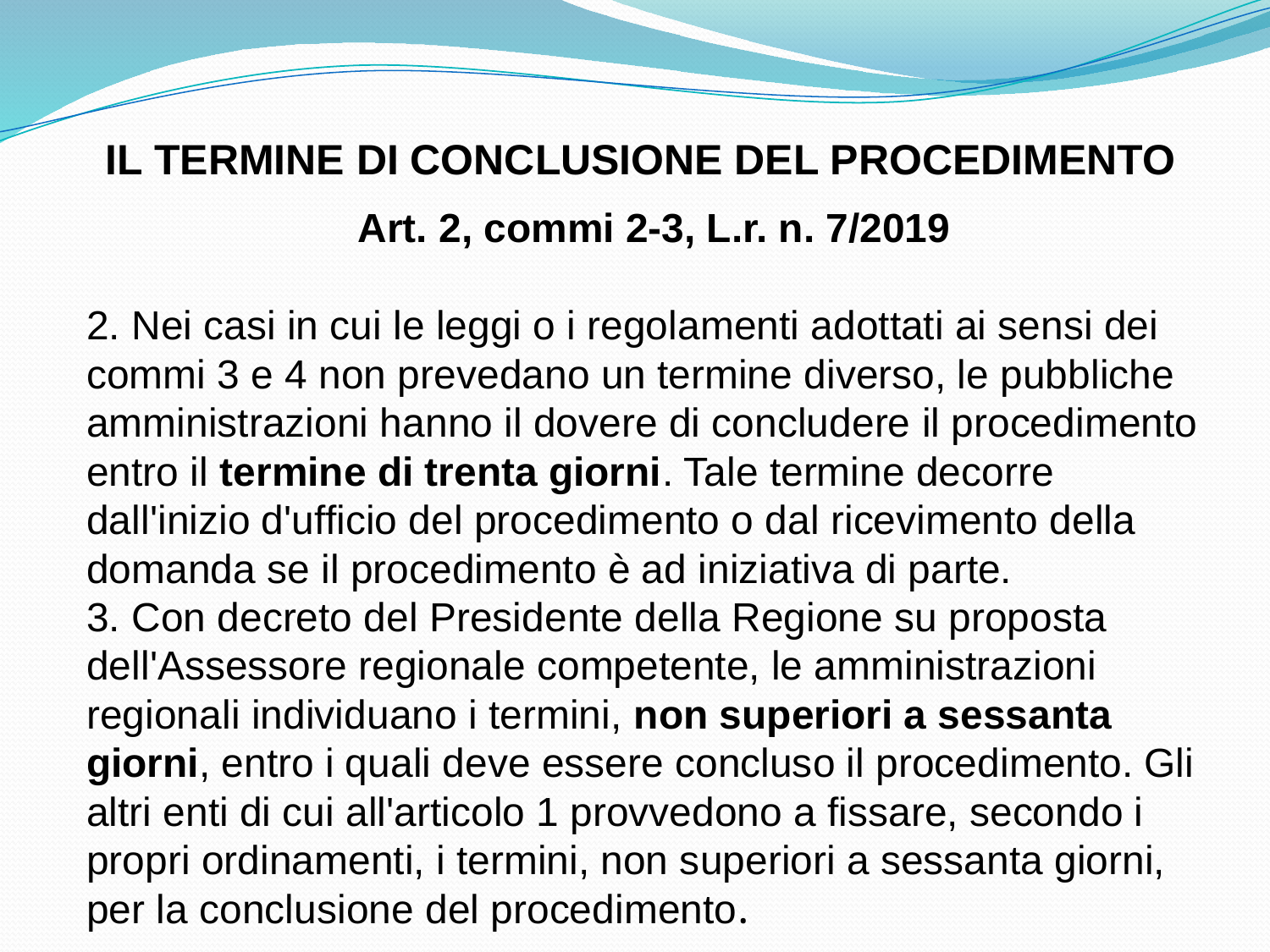

IL TERMINE DI CONCLUSIONE DEL PROCEDIMENTO
Art. 2, commi 2-3, L.r. n. 7/2019

2. Nei casi in cui le leggi o i regolamenti adottati ai sensi dei commi 3 e 4 non prevedano un termine diverso, le pubbliche amministrazioni hanno il dovere di concludere il procedimento entro il termine di trenta giorni. Tale termine decorre dall'inizio d'ufficio del procedimento o dal ricevimento della domanda se il procedimento è ad iniziativa di parte.
3. Con decreto del Presidente della Regione su proposta dell'Assessore regionale competente, le amministrazioni regionali individuano i termini, non superiori a sessanta giorni, entro i quali deve essere concluso il procedimento. Gli altri enti di cui all'articolo 1 provvedono a fissare, secondo i propri ordinamenti, i termini, non superiori a sessanta giorni, per la conclusione del procedimento.